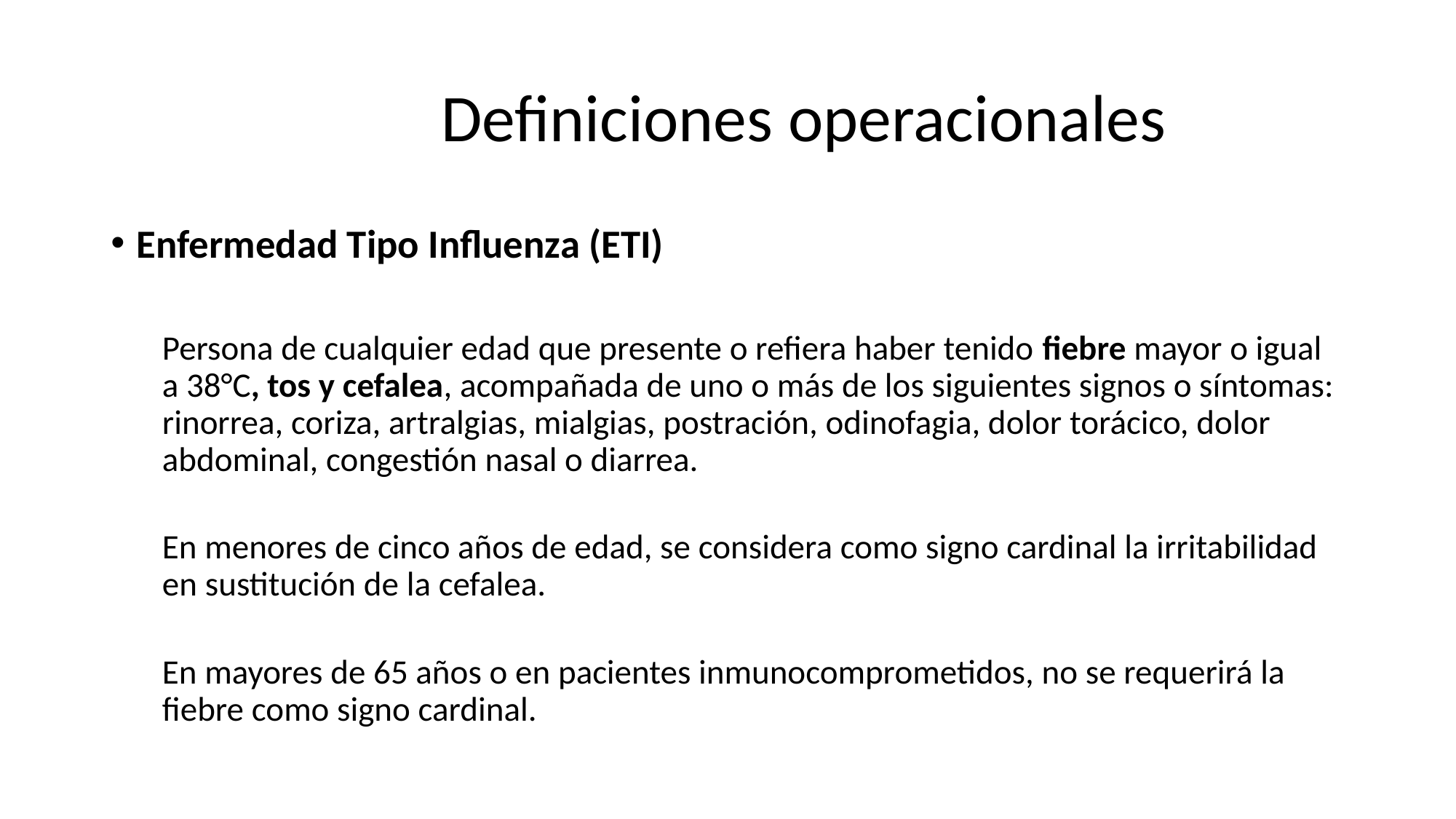

# Definiciones operacionales
Enfermedad Tipo Influenza (ETI)

	Persona de cualquier edad que presente o refiera haber tenido fiebre mayor o igual a 38°C, tos y cefalea, acompañada de uno o más de los siguientes signos o síntomas: rinorrea, coriza, artralgias, mialgias, postración, odinofagia, dolor torácico, dolor abdominal, congestión nasal o diarrea.

En menores de cinco años de edad, se considera como signo cardinal la irritabilidad en sustitución de la cefalea.

En mayores de 65 años o en pacientes inmunocomprometidos, no se requerirá la fiebre como signo cardinal.